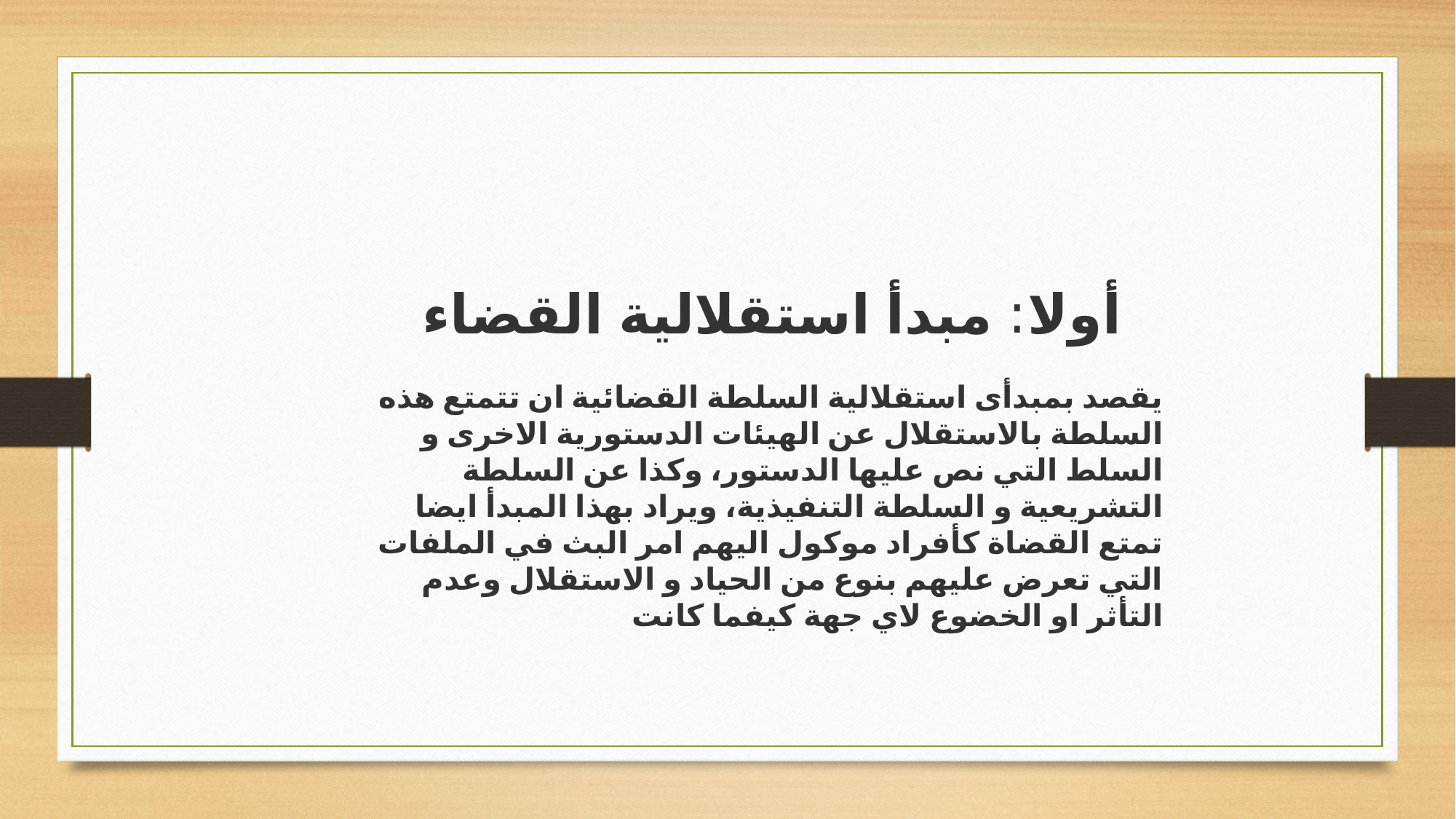

أولا: مبدأ استقلالية القضاء
يقصد بمبدأى استقلالية السلطة القضائية ان تتمتع هذه السلطة بالاستقلال عن الهيئات الدستورية الاخرى و السلط التي نص عليها الدستور، وكذا عن السلطة التشريعية و السلطة التنفيذية، ويراد بهذا المبدأ ايضا تمتع القضاة كأفراد موكول اليهم امر البث في الملفات التي تعرض عليهم بنوع من الحياد و الاستقلال وعدم التأثر او الخضوع لاي جهة كيفما كانت